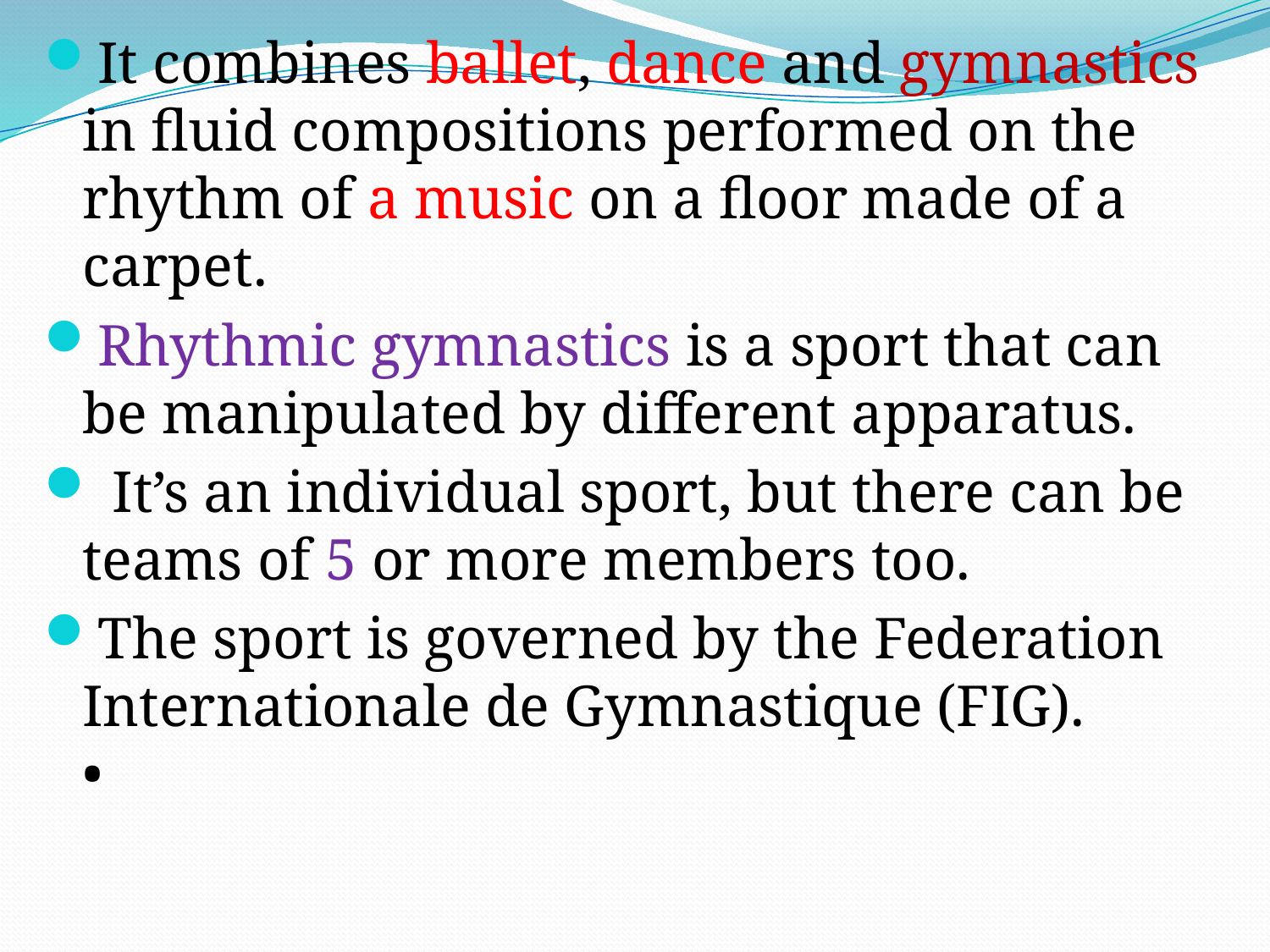

It combines ballet, dance and gymnastics in fluid compositions performed on the rhythm of a music on a floor made of a carpet.
Rhythmic gymnastics is a sport that can be manipulated by different apparatus.
 It’s an individual sport, but there can be teams of 5 or more members too.
The sport is governed by the Federation Internationale de Gymnastique (FIG).
•